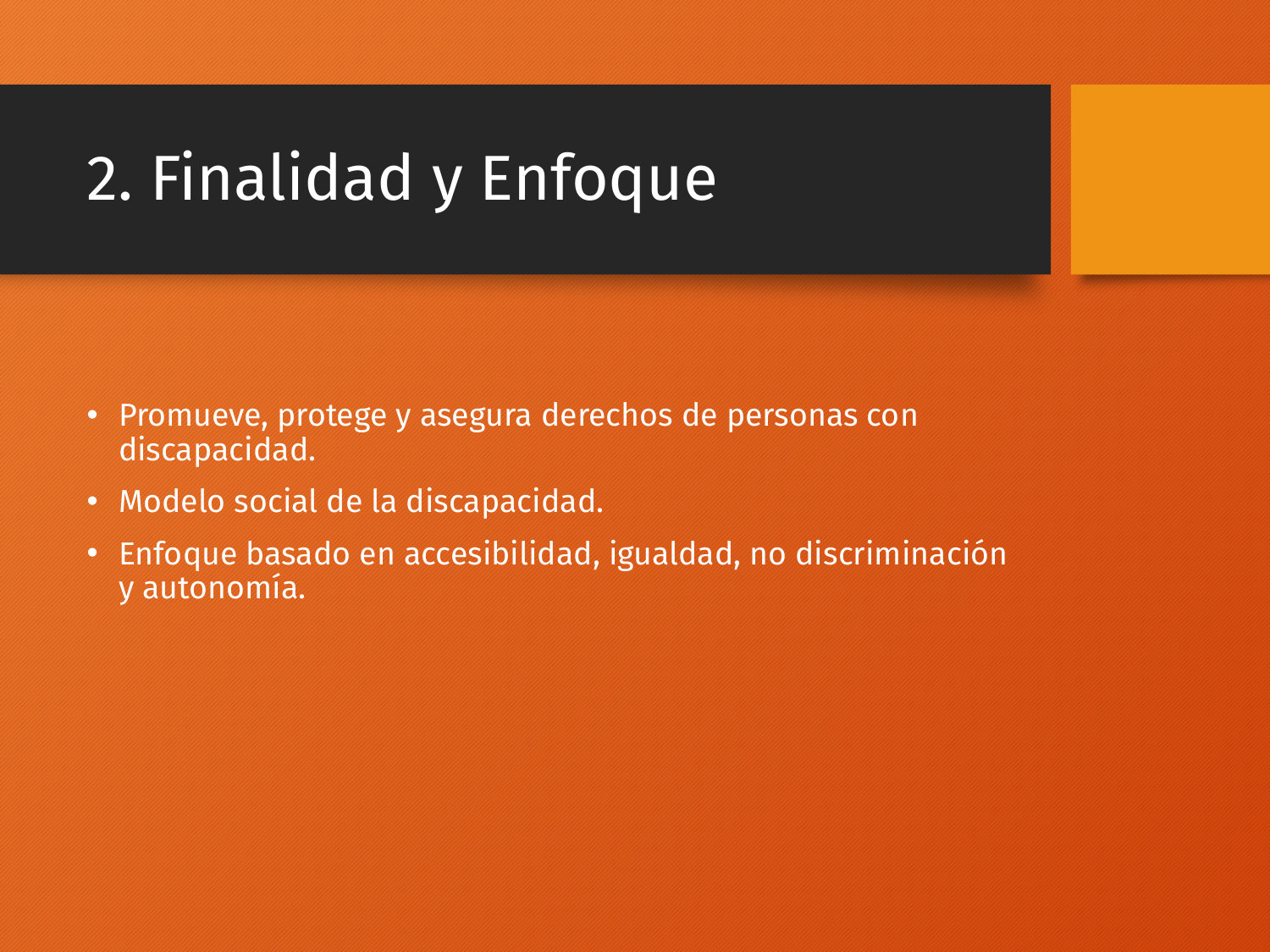

# 2. Finalidad y Enfoque

Promueve, protege y asegura derechos de personas con discapacidad.
Modelo social de la discapacidad.
Enfoque basado en accesibilidad, igualdad, no discriminación y autonomía.